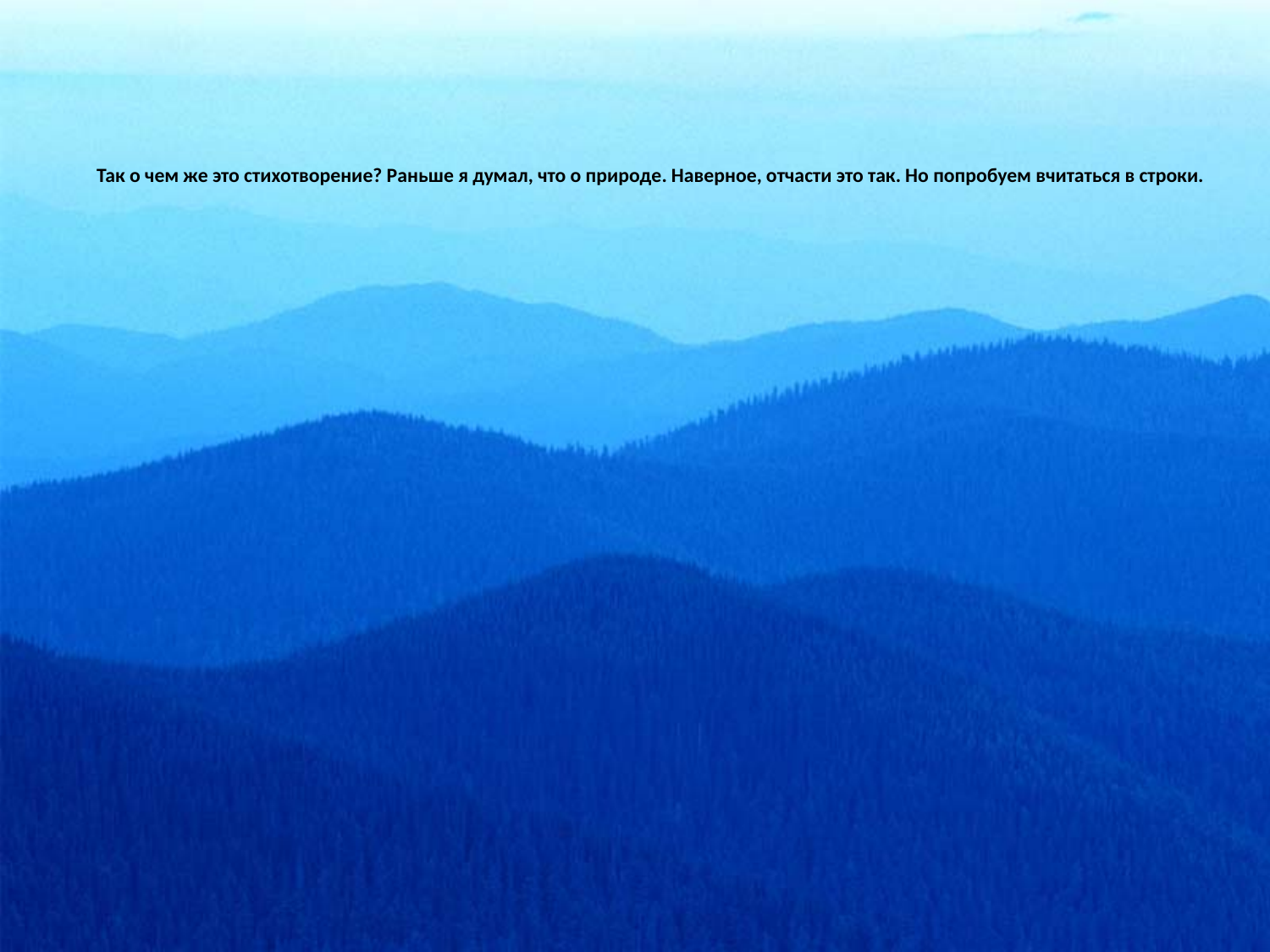

# Так о чем же это стихотворение? Раньше я думал, что о природе. Наверное, отчасти это так. Но попробуем вчитаться в строки.